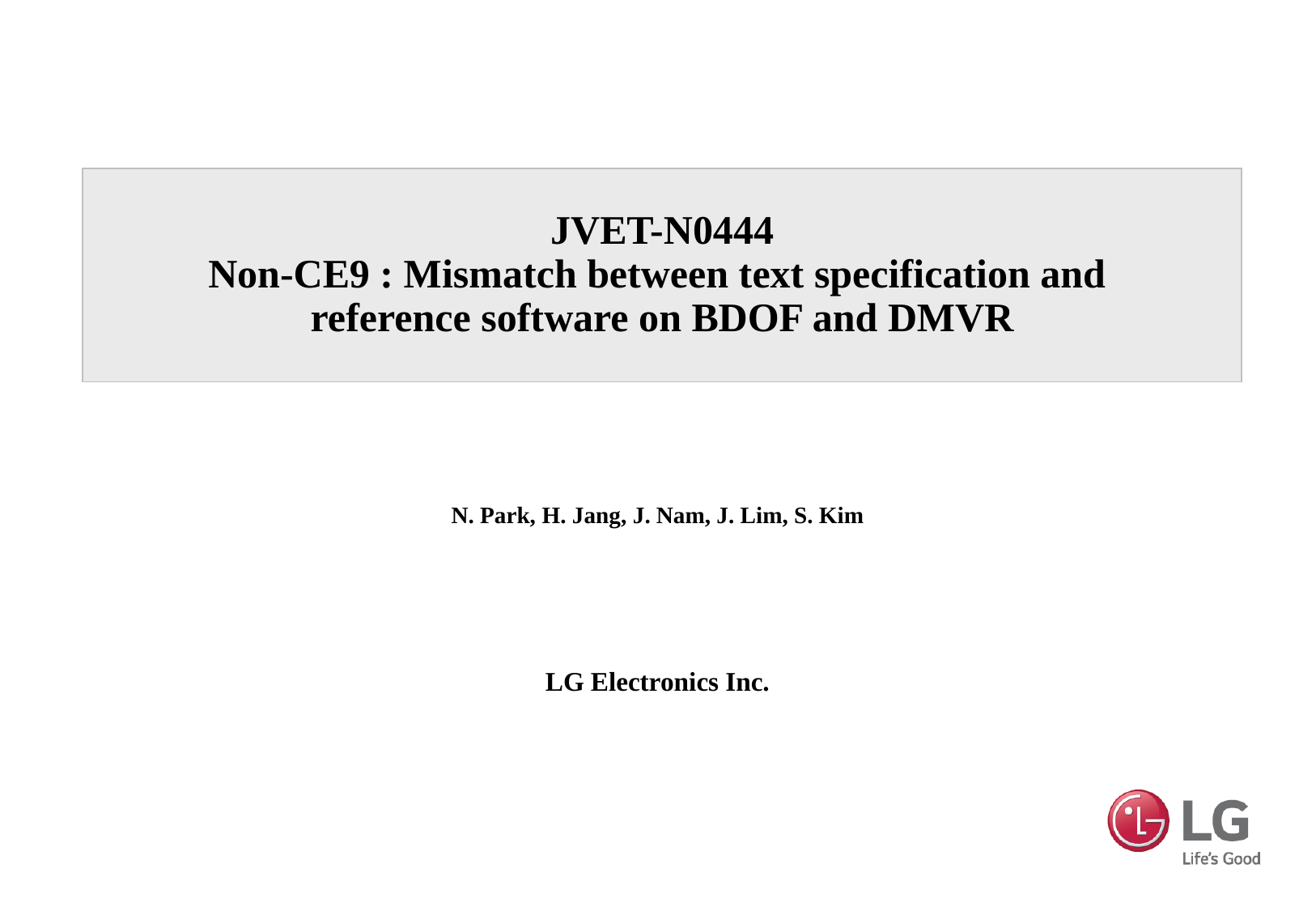

# JVET-N0444 Non-CE9 : Mismatch between text specification and reference software on BDOF and DMVR
N. Park, H. Jang, J. Nam, J. Lim, S. Kim